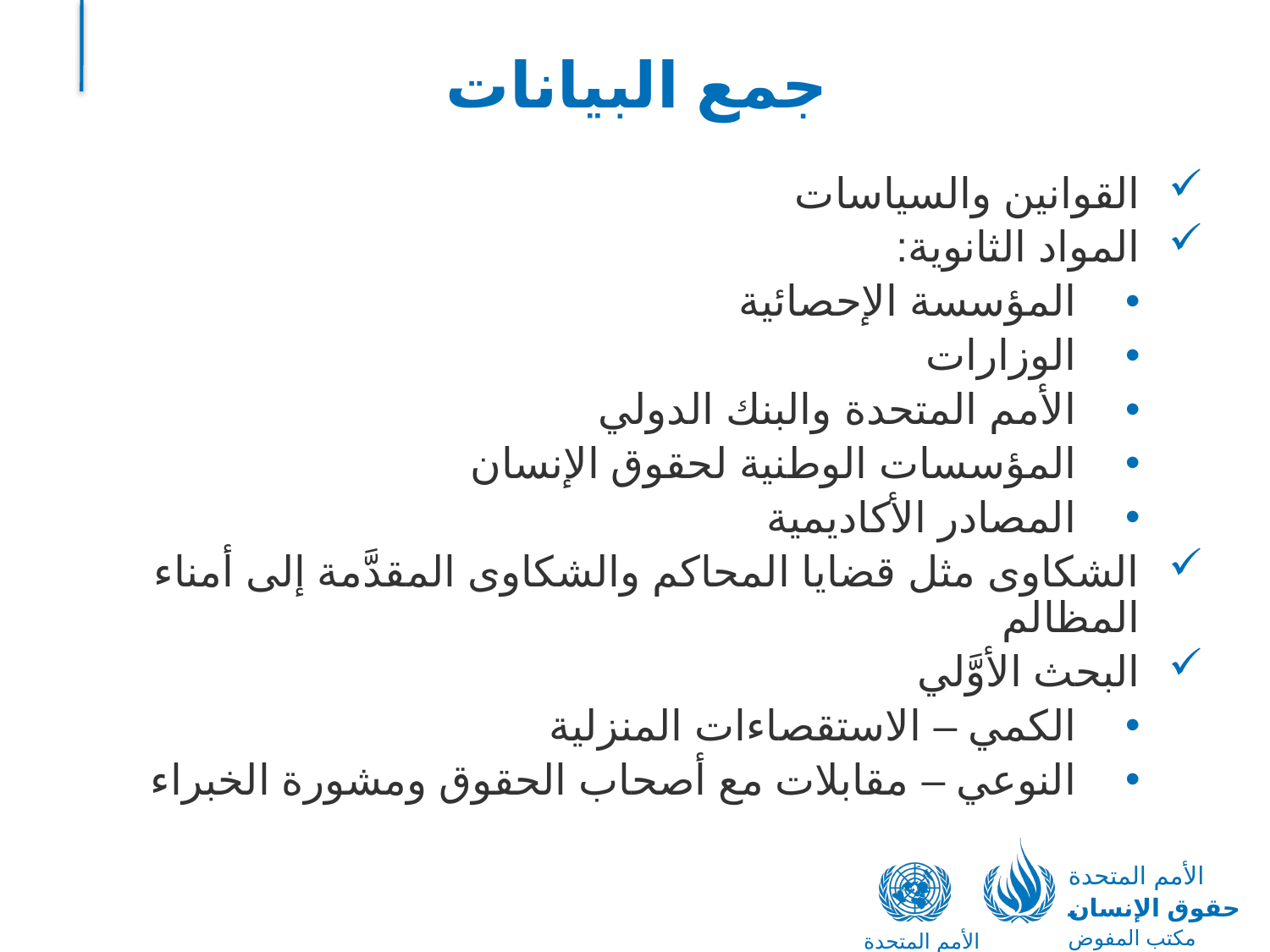

# جمع البيانات
القوانين والسياسات
المواد الثانوية:
المؤسسة الإحصائية
الوزارات
الأمم المتحدة والبنك الدولي
المؤسسات الوطنية لحقوق الإنسان
المصادر الأكاديمية
الشكاوى مثل قضايا المحاكم والشكاوى المقدَّمة إلى أمناء المظالم
البحث الأوَّلي
الكمي – الاستقصاءات المنزلية
النوعي – مقابلات مع أصحاب الحقوق ومشورة الخبراء
الأمم المتحدة
حقوق الإنسان
مكتب المفوض السامي
الأمم المتحدة